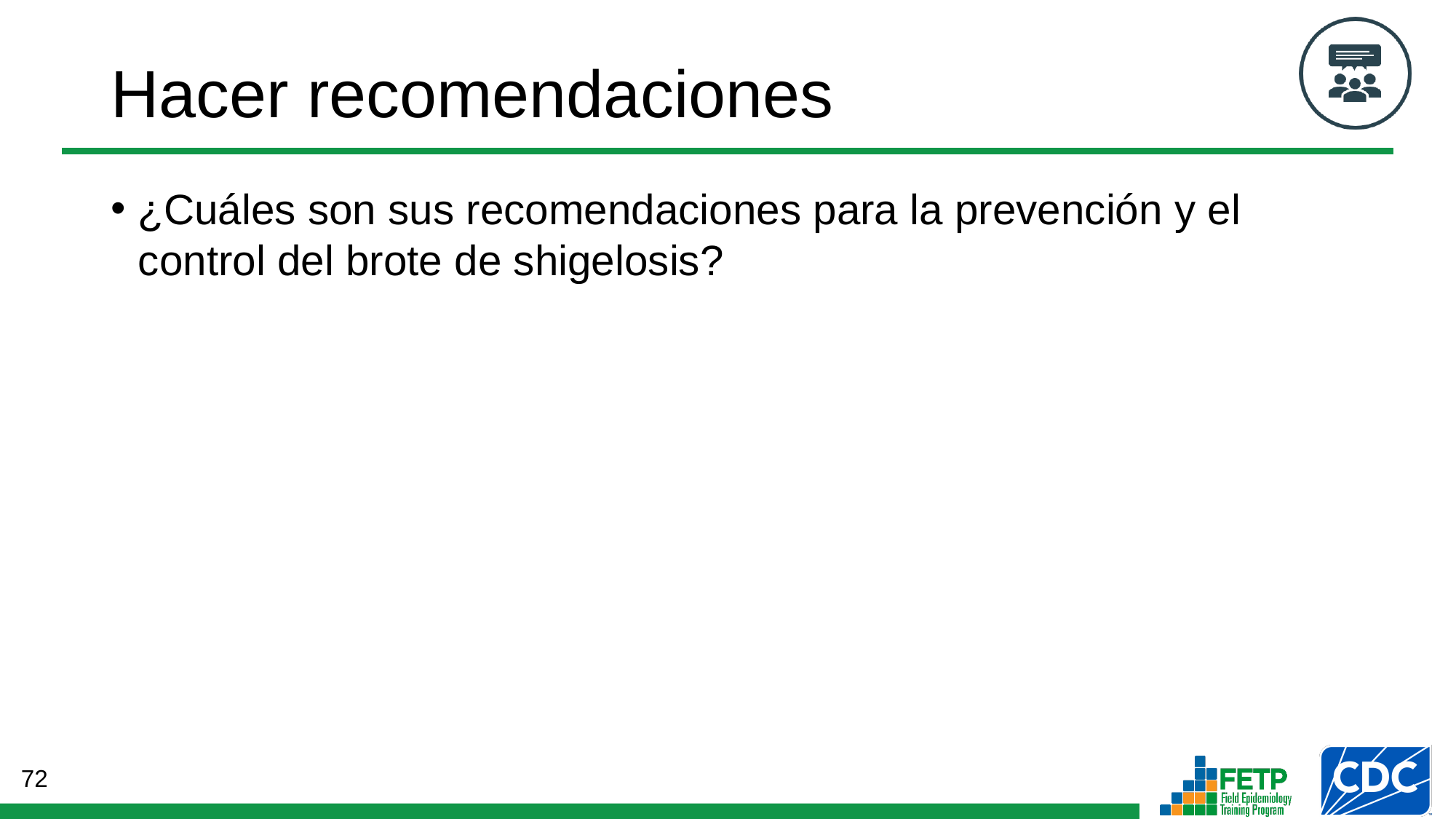

# Hacer recomendaciones
¿Cuáles son sus recomendaciones para la prevención y el control del brote de shigelosis?